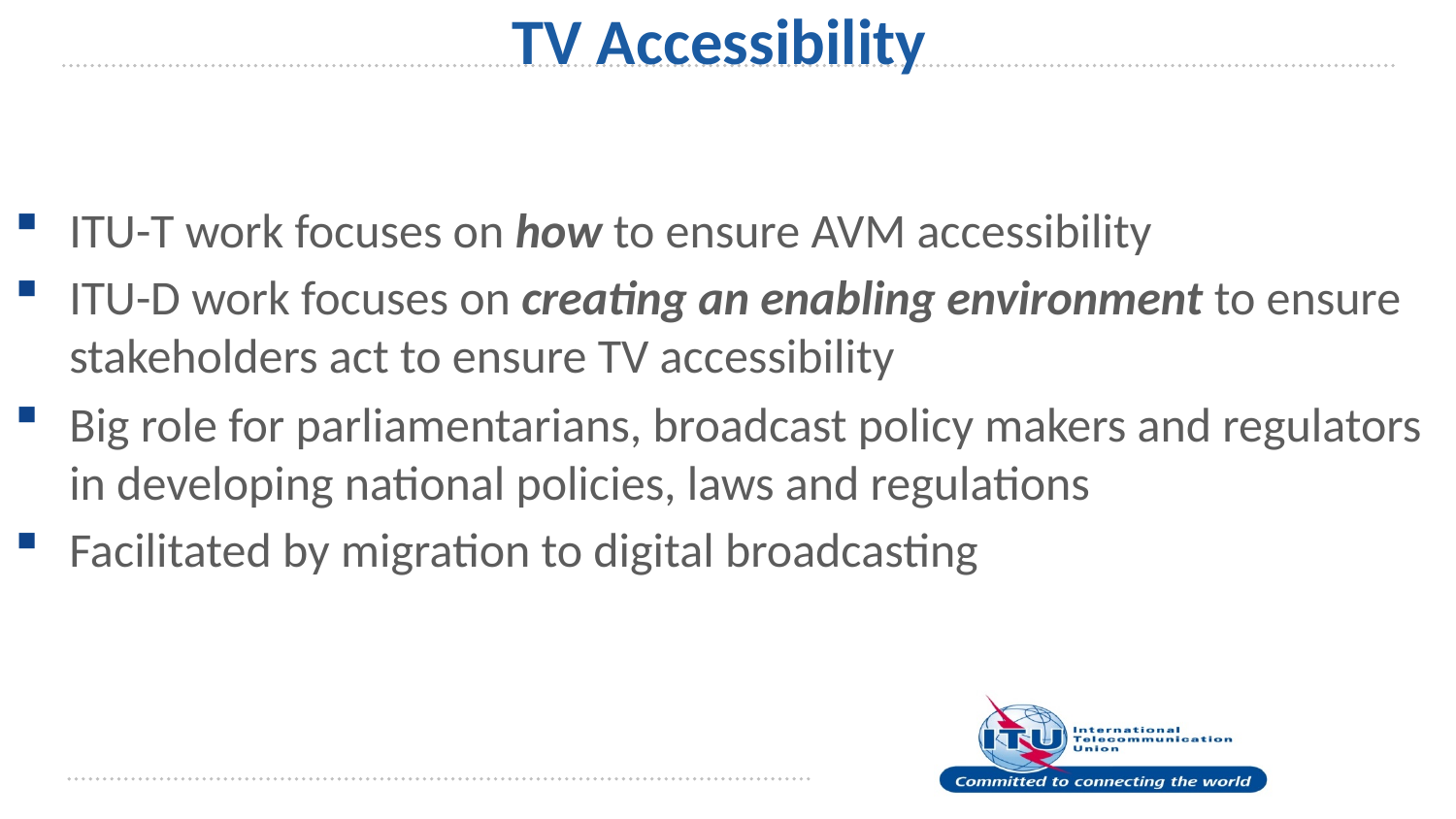

# TV Accessibility
ITU-T work focuses on how to ensure AVM accessibility
ITU-D work focuses on creating an enabling environment to ensure stakeholders act to ensure TV accessibility
Big role for parliamentarians, broadcast policy makers and regulators in developing national policies, laws and regulations
Facilitated by migration to digital broadcasting